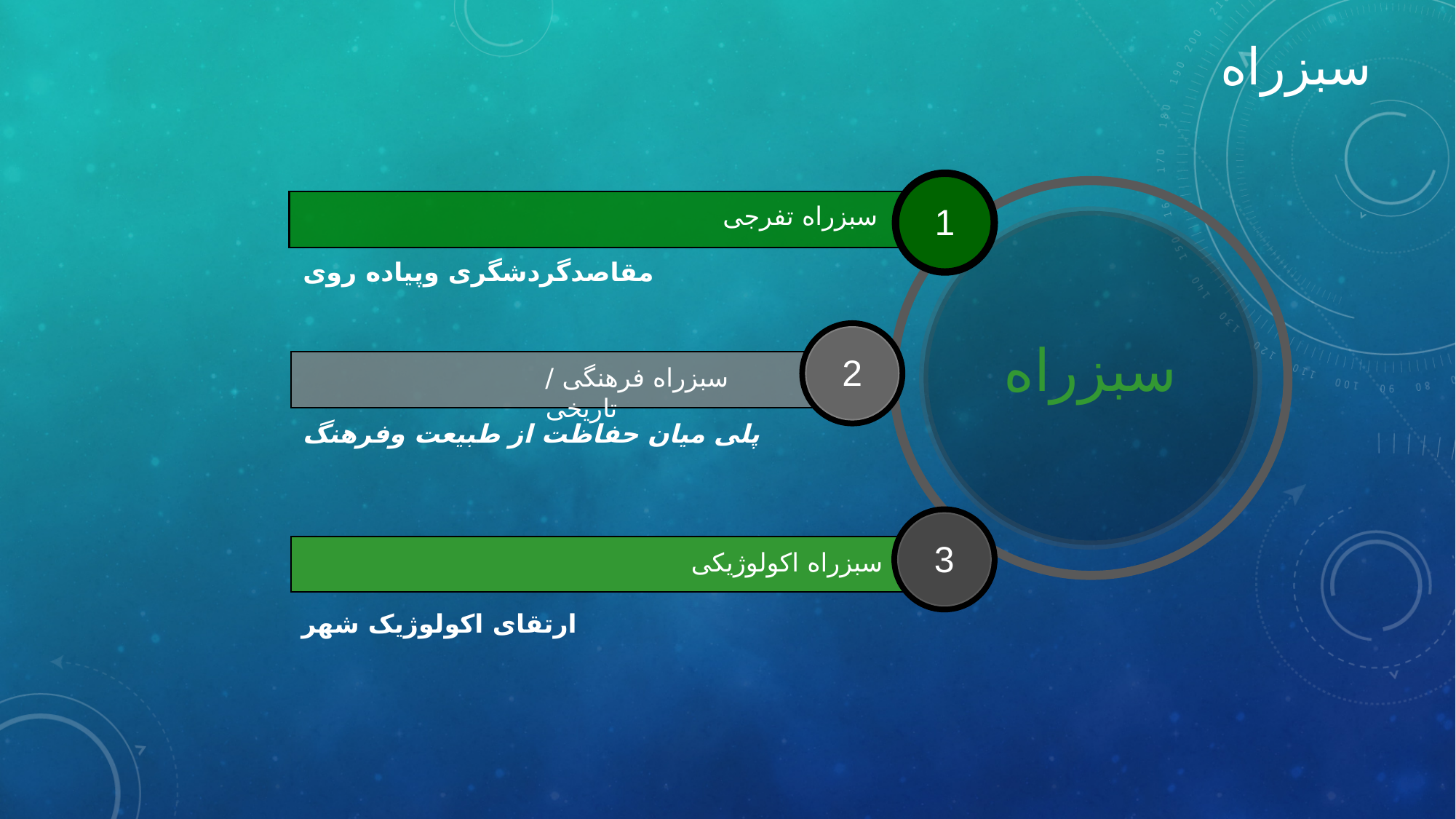

سبزراه

1

سبزراه

سبزراه تفرجی

مقاصدگردشگری وپیاده روی

2

سبزراه فرهنگی / تاریخی

پلی میان حفاظت از طبیعت وفرهنگ

3

سبزراه اکولوژیکی

ارتقای اکولوژیک شهر